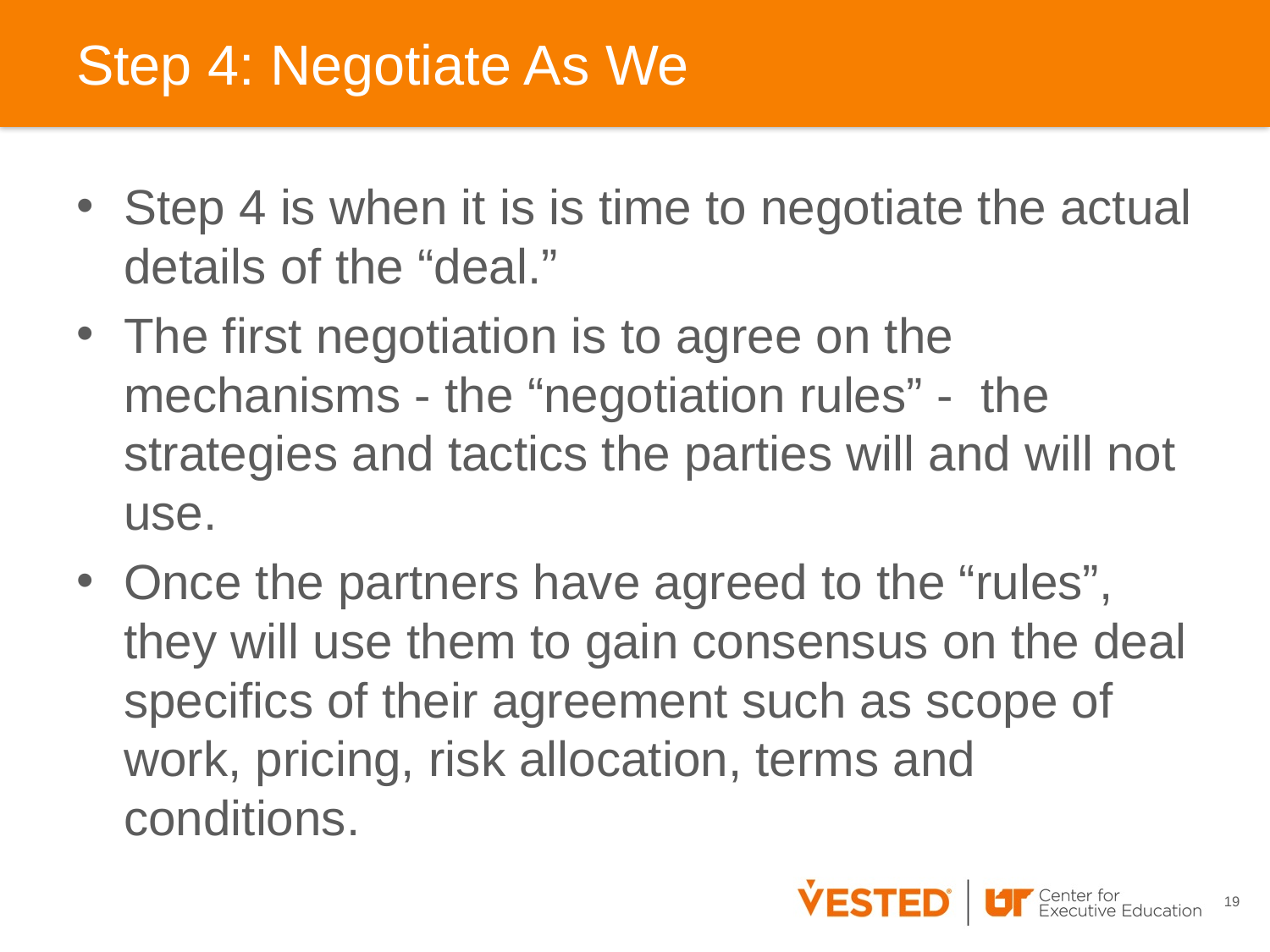

# Step 4: Negotiate As We
Step 4 is when it is is time to negotiate the actual details of the “deal.”
The first negotiation is to agree on the mechanisms - the “negotiation rules” -  the strategies and tactics the parties will and will not use.
Once the partners have agreed to the “rules”, they will use them to gain consensus on the deal specifics of their agreement such as scope of work, pricing, risk allocation, terms and conditions.
19